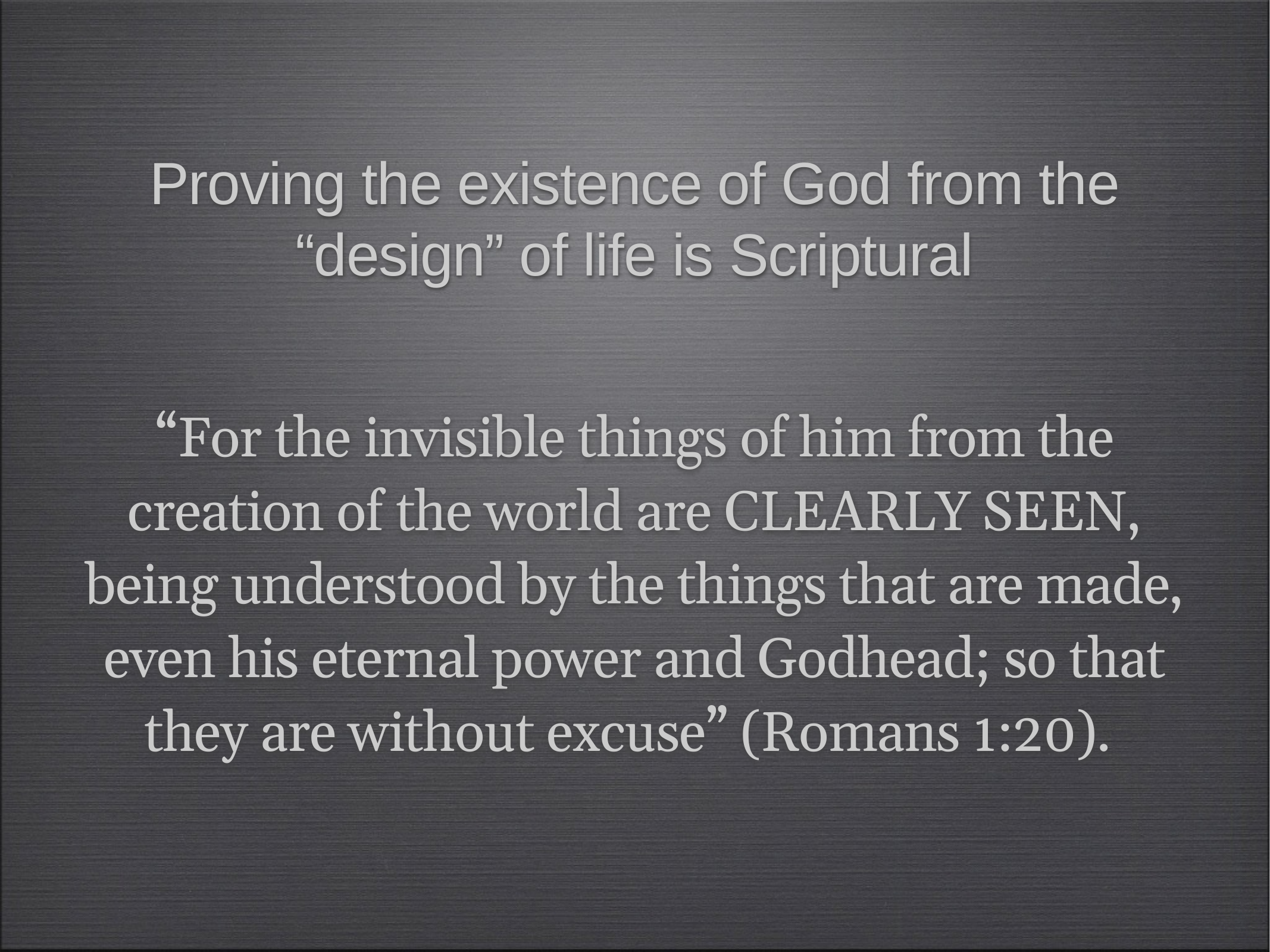

Proving the existence of God from the “design” of life is Scriptural
“For the invisible things of him from the creation of the world are CLEARLY SEEN, being understood by the things that are made, even his eternal power and Godhead; so that they are without excuse” (Romans 1:20).